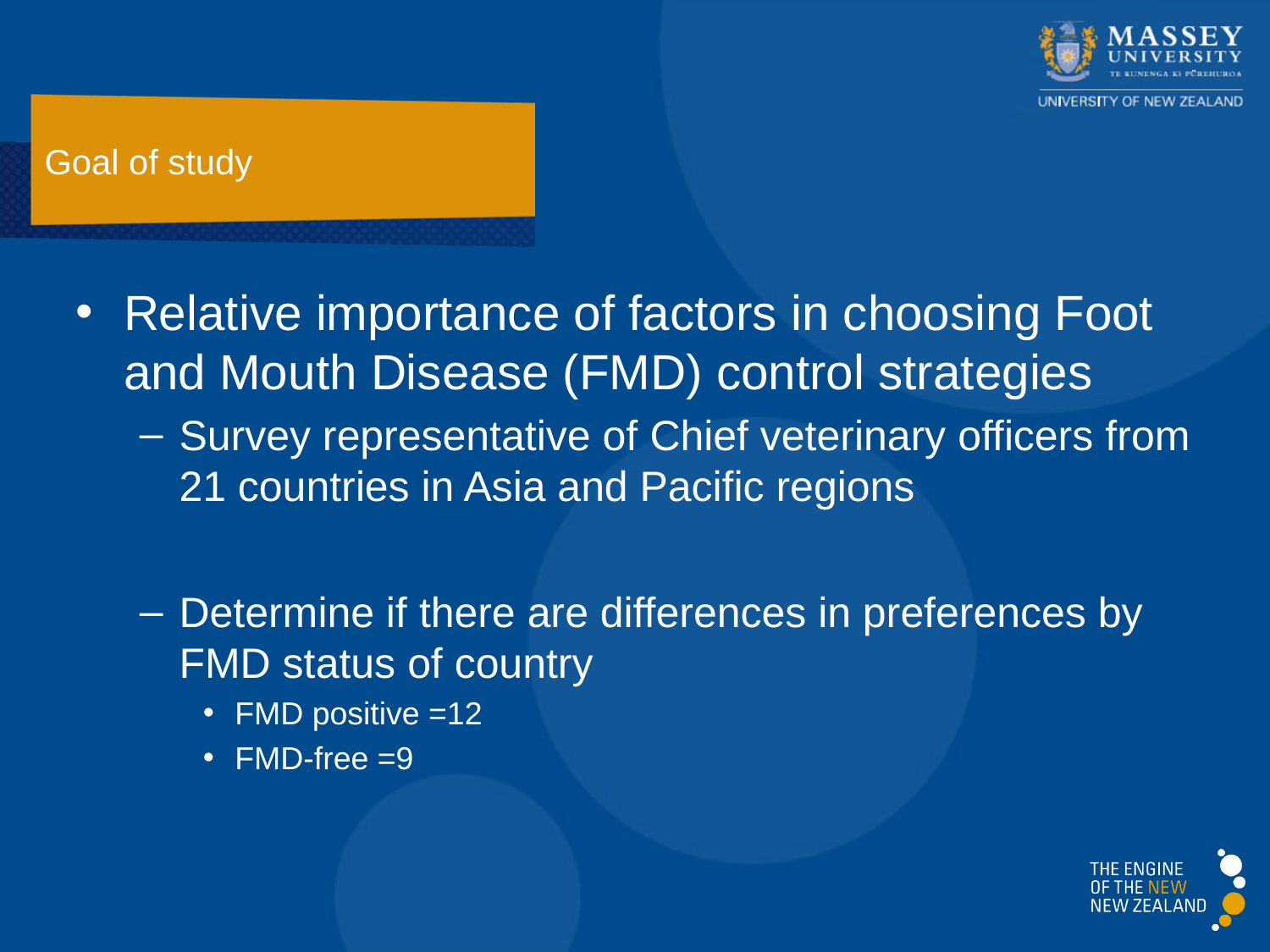

# Goal of study
Relative importance of factors in choosing Foot and Mouth Disease (FMD) control strategies
Survey representative of Chief veterinary officers from 21 countries in Asia and Pacific regions

Determine if there are differences in preferences by FMD status of country
FMD positive =12
FMD-free =9